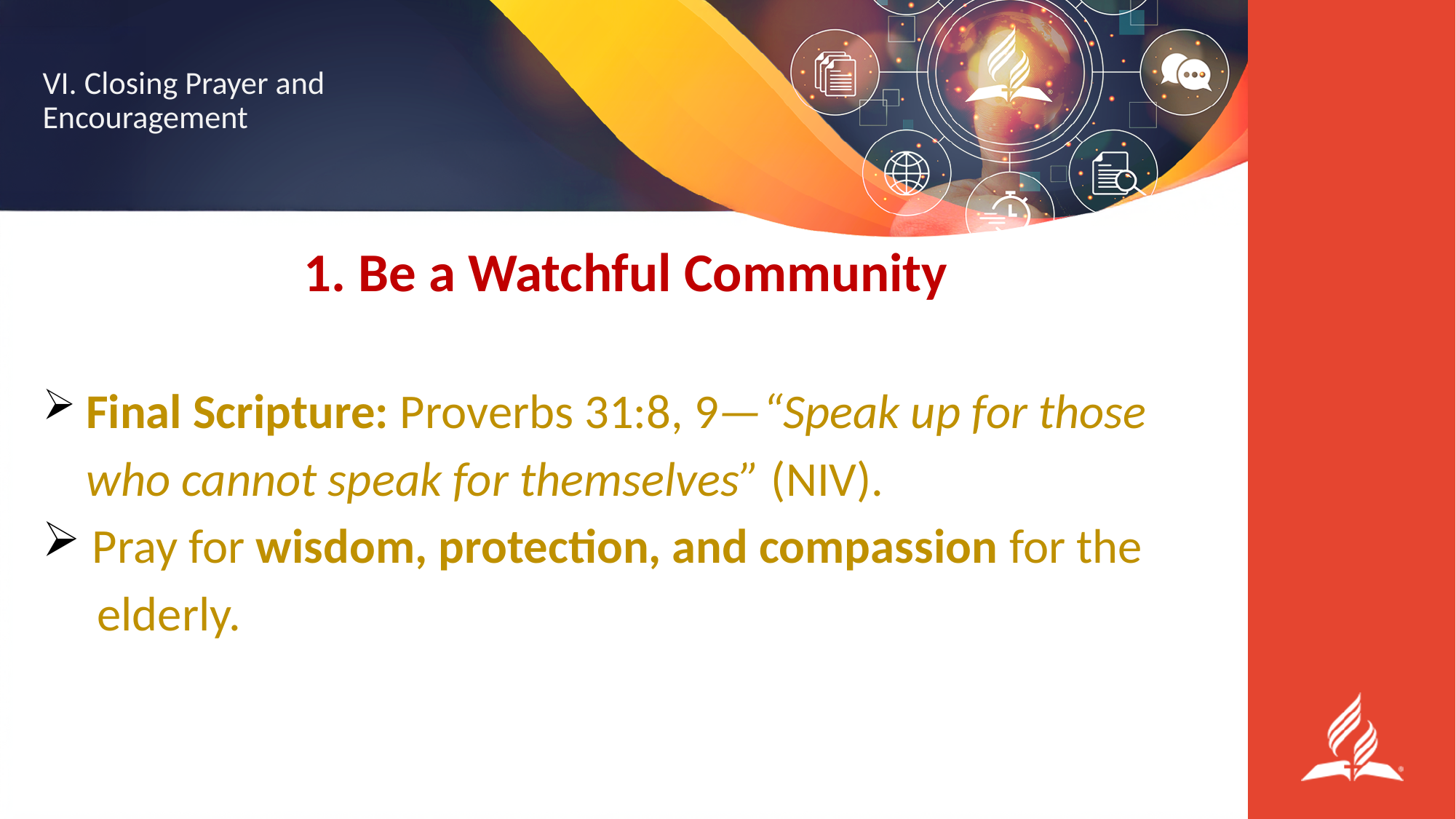

# VI. Closing Prayer and Encouragement
1. Be a Watchful Community

 Final Scripture: Proverbs 31:8, 9—“Speak up for those
    who cannot speak for themselves” (NIV).
 Pray for wisdom, protection, and compassion for the
     elderly.